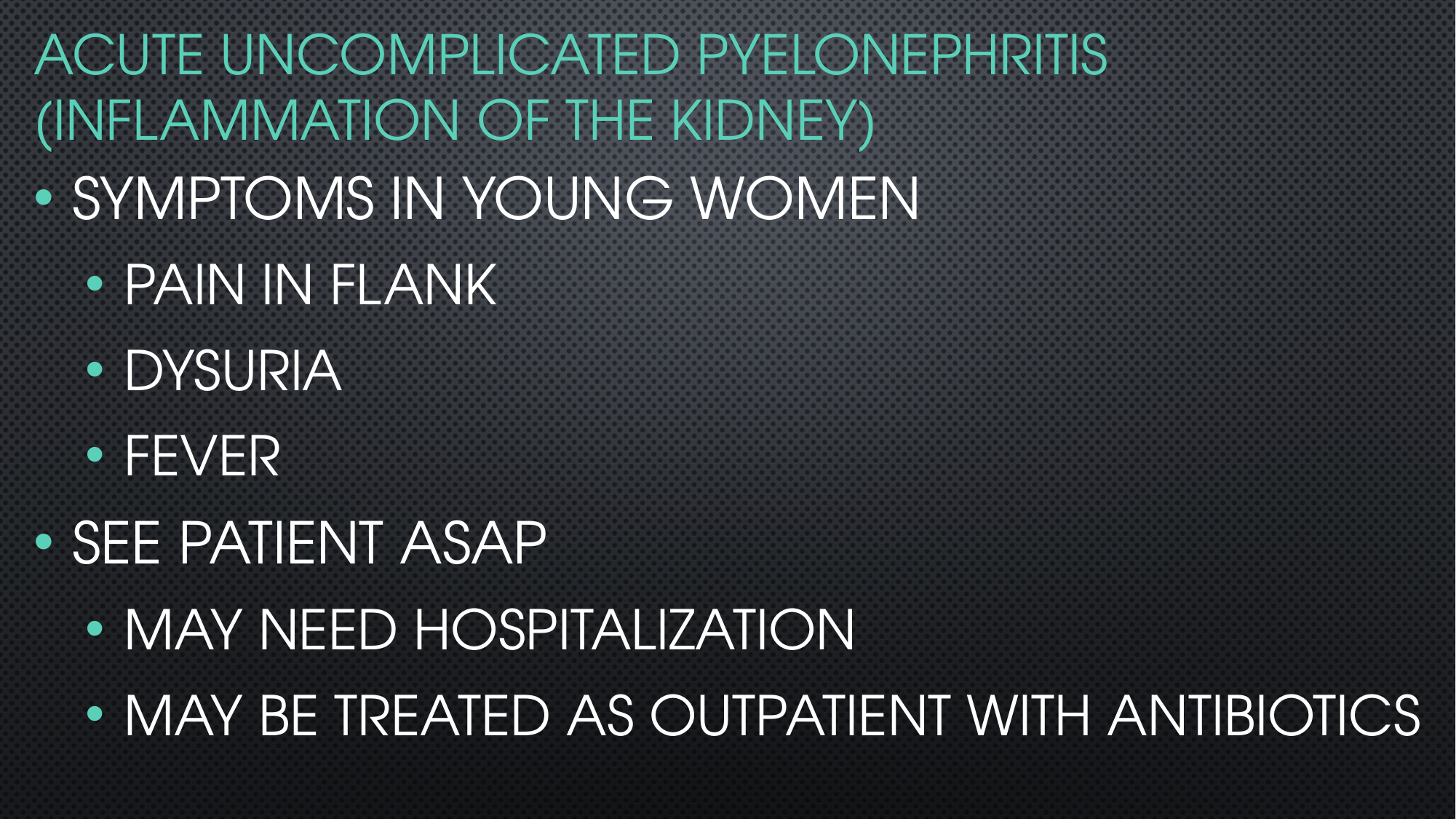

# Acute uncomplicated pyelonephritis (inflammation of the kidney)
Symptoms in young women
Pain in flank
Dysuria
Fever
See patient ASAP
May need hospitalization
May be treated as outpatient with antibiotics